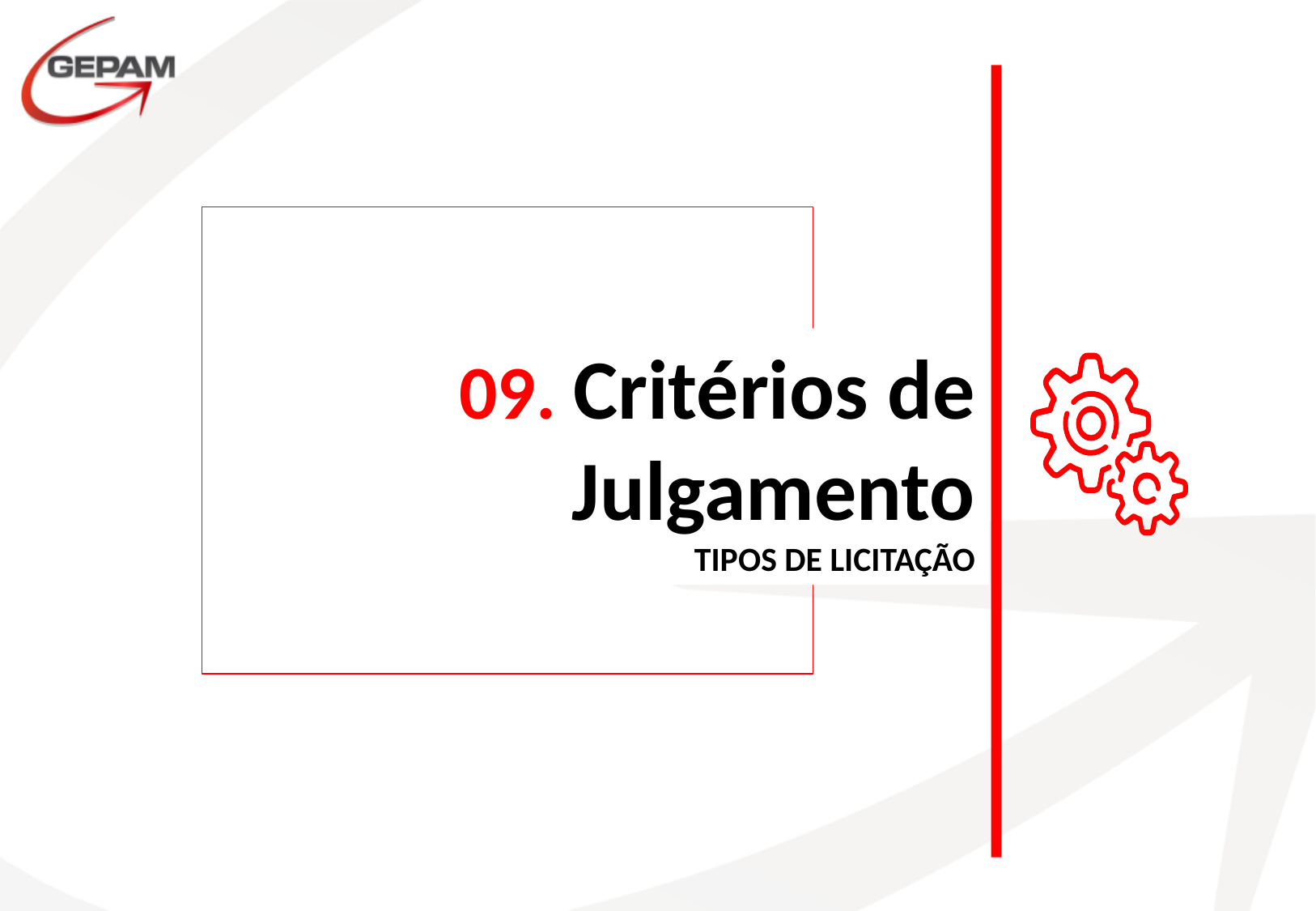

09. Critérios de Julgamento
TIPOS DE LICITAÇÃO